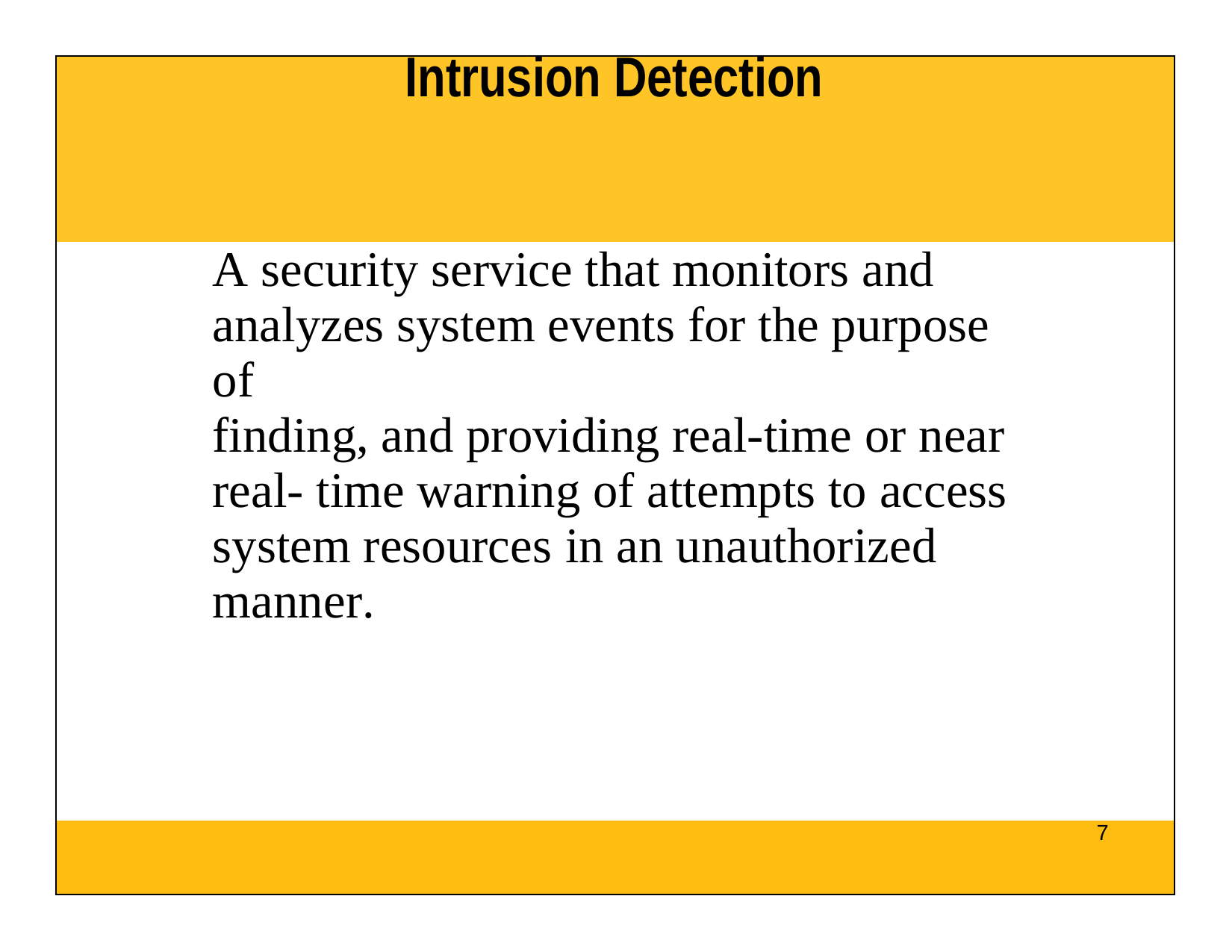

| Intrusion Detection |
| --- |
| A security service that monitors and analyzes system events for the purpose of finding, and providing real-time or near real- time warning of attempts to access system resources in an unauthorized manner. |
| 7 |